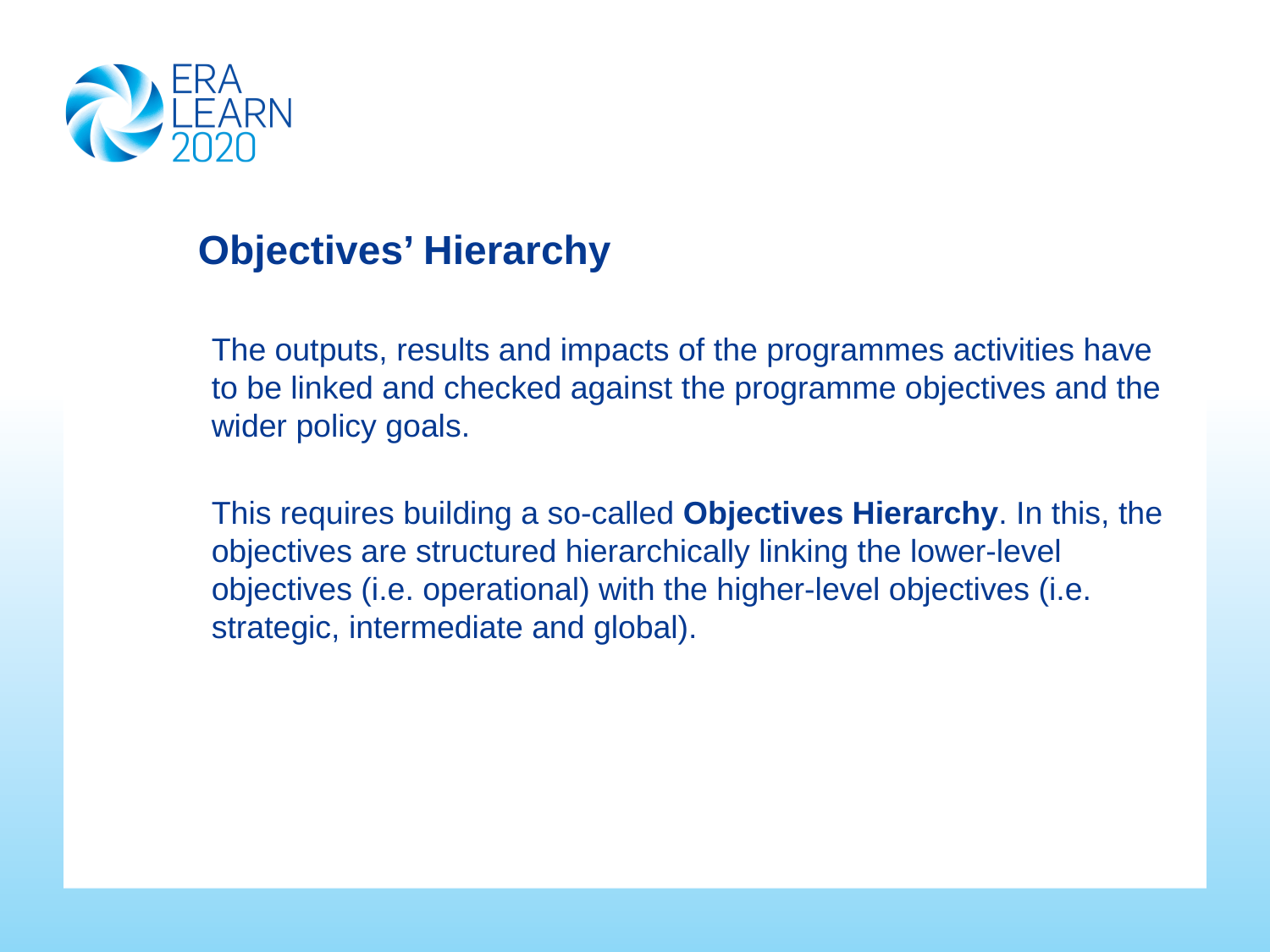

# Objectives’ Hierarchy
The outputs, results and impacts of the programmes activities have to be linked and checked against the programme objectives and the wider policy goals.

This requires building a so-called Objectives Hierarchy. In this, the objectives are structured hierarchically linking the lower-level objectives (i.e. operational) with the higher-level objectives (i.e. strategic, intermediate and global).